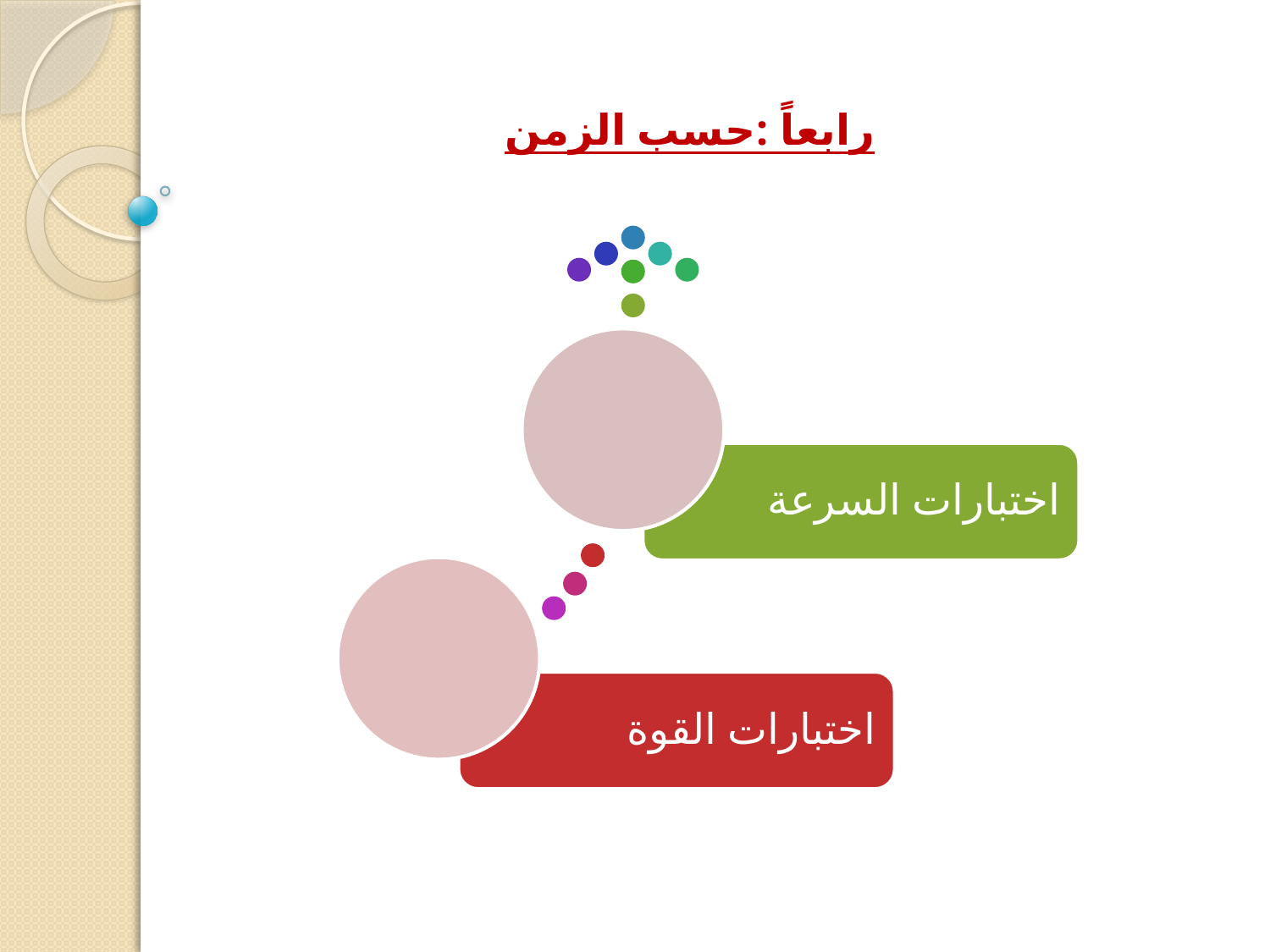

رابعاً :حسب الزمن
اختبارات القوة
اختبارات السرعة